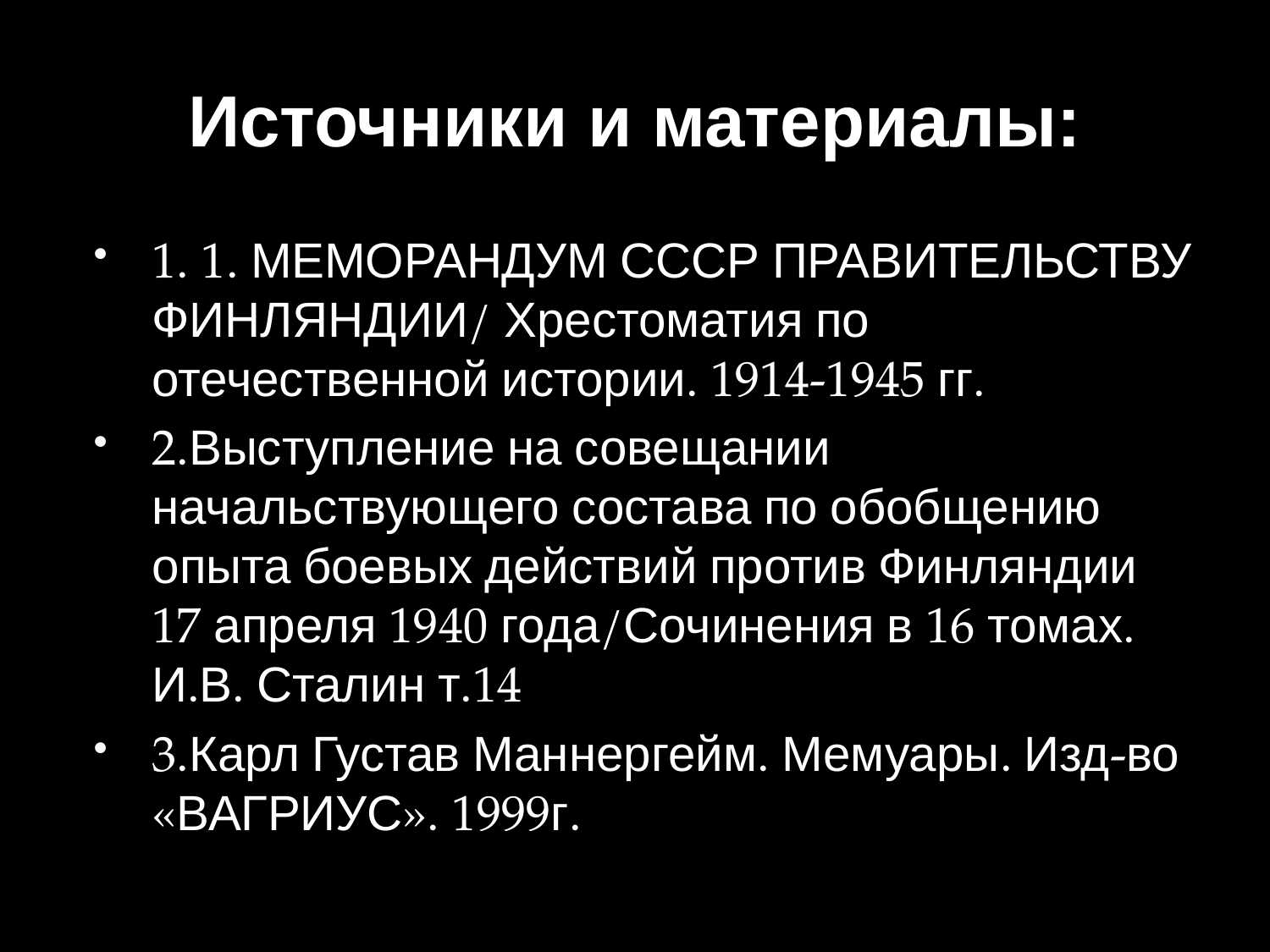

# Источники и материалы:
1. 1. МЕМОРАНДУМ СССР ПРАВИТЕЛЬСТВУ ФИНЛЯНДИИ/ Хрестоматия по отечественной истории. 1914-1945 гг.
2.Выступление на совещании начальствующего состава по обобщению опыта боевых действий против Финляндии 17 апреля 1940 года/Сочинения в 16 томах.  И.В. Сталин т.14
3.Карл Густав Маннергейм. Мемуары. Изд-во «ВАГРИУС». 1999г.